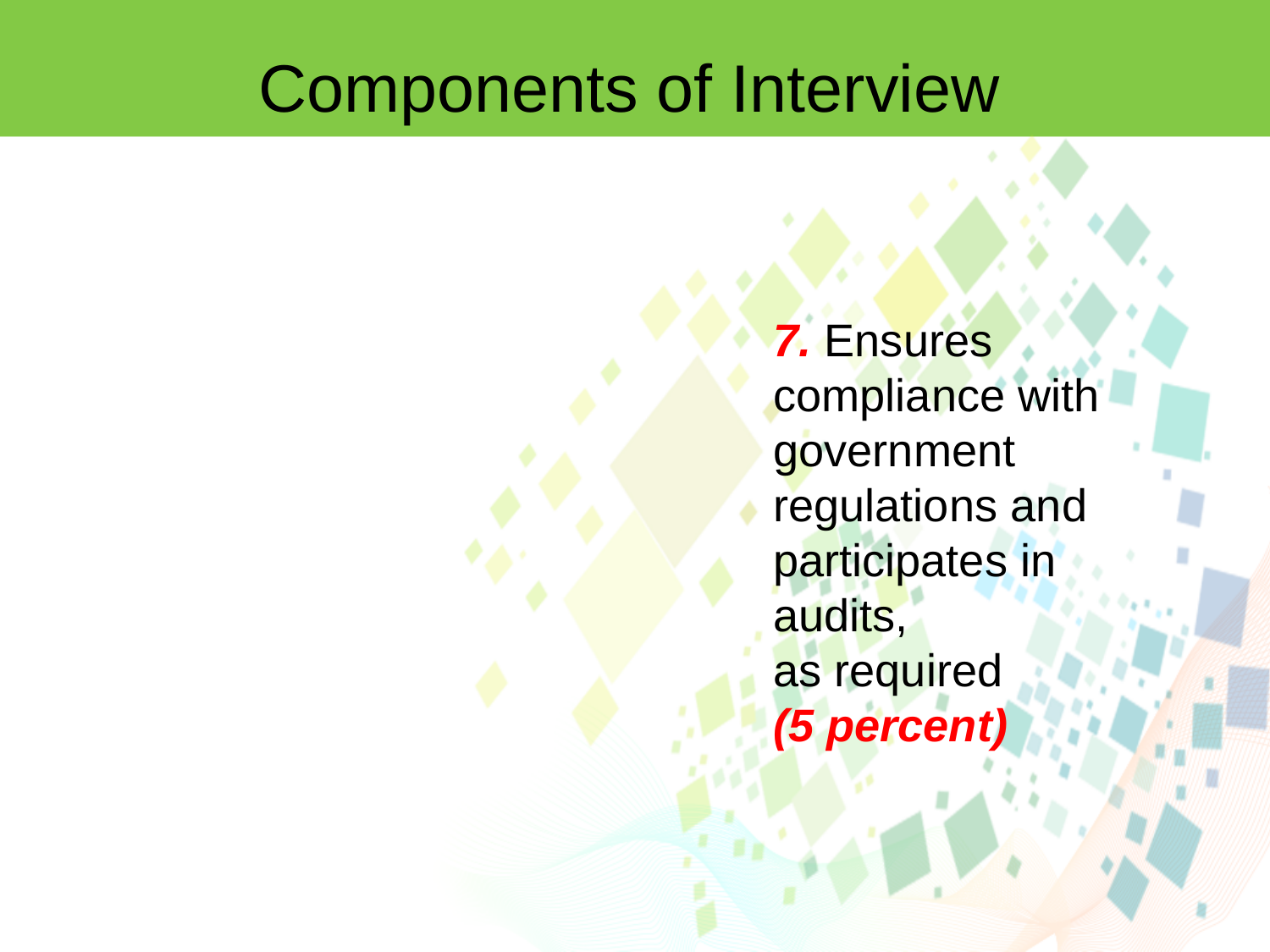

Components of Interview
7. Ensures compliance with government regulations and participates in audits,
as required
(5 percent)